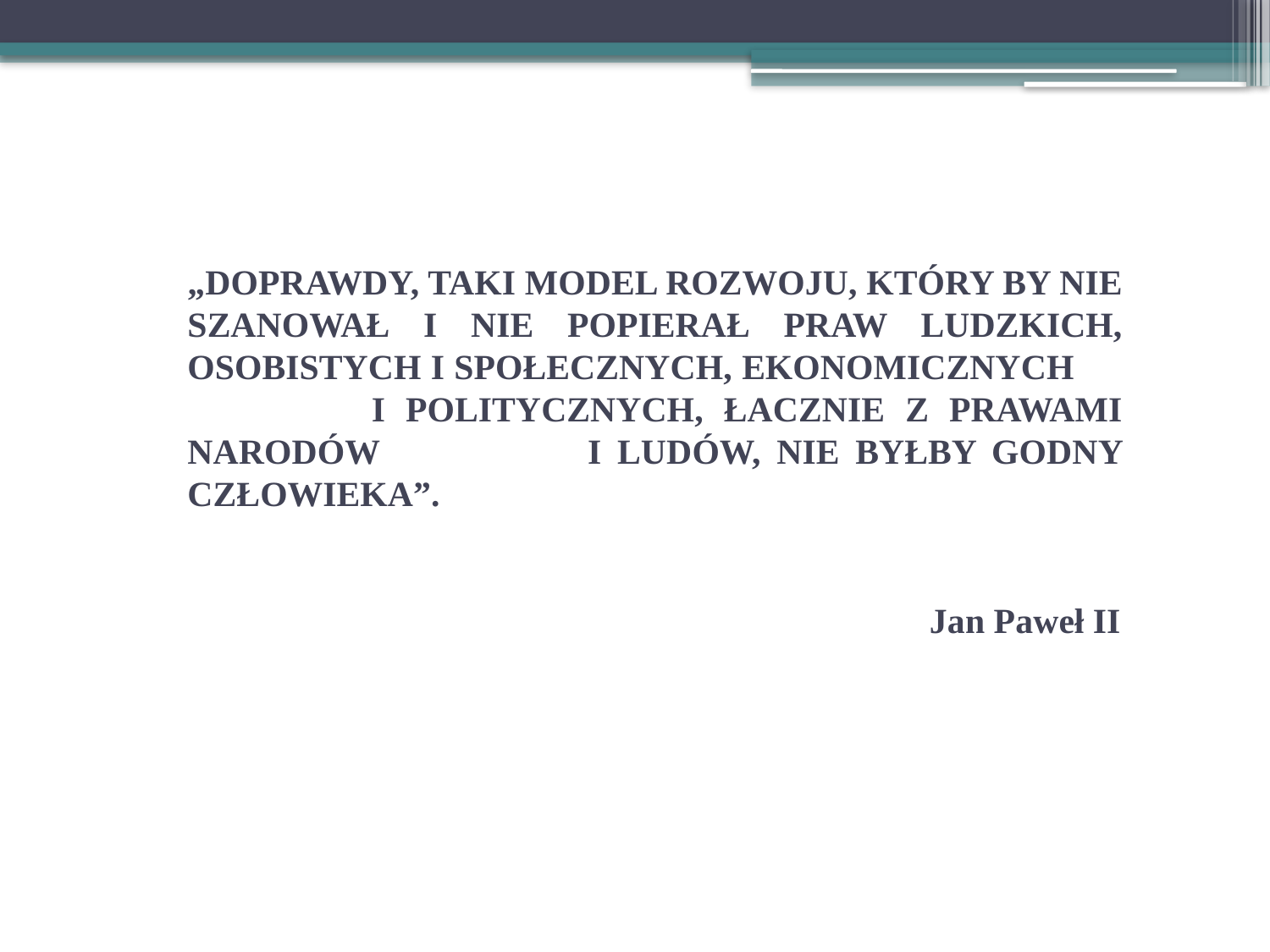

# „DOPRAWDY, TAKI MODEL ROZWOJU, KTÓRY BY NIE SZANOWAŁ I NIE POPIERAŁ PRAW LUDZKICH, OSOBISTYCH I SPOŁECZNYCH, EKONOMICZNYCH               I POLITYCZNYCH, ŁACZNIE Z PRAWAMI NARODÓW             I LUDÓW, NIE BYŁBY GODNY CZŁOWIEKA”.     Jan Paweł II